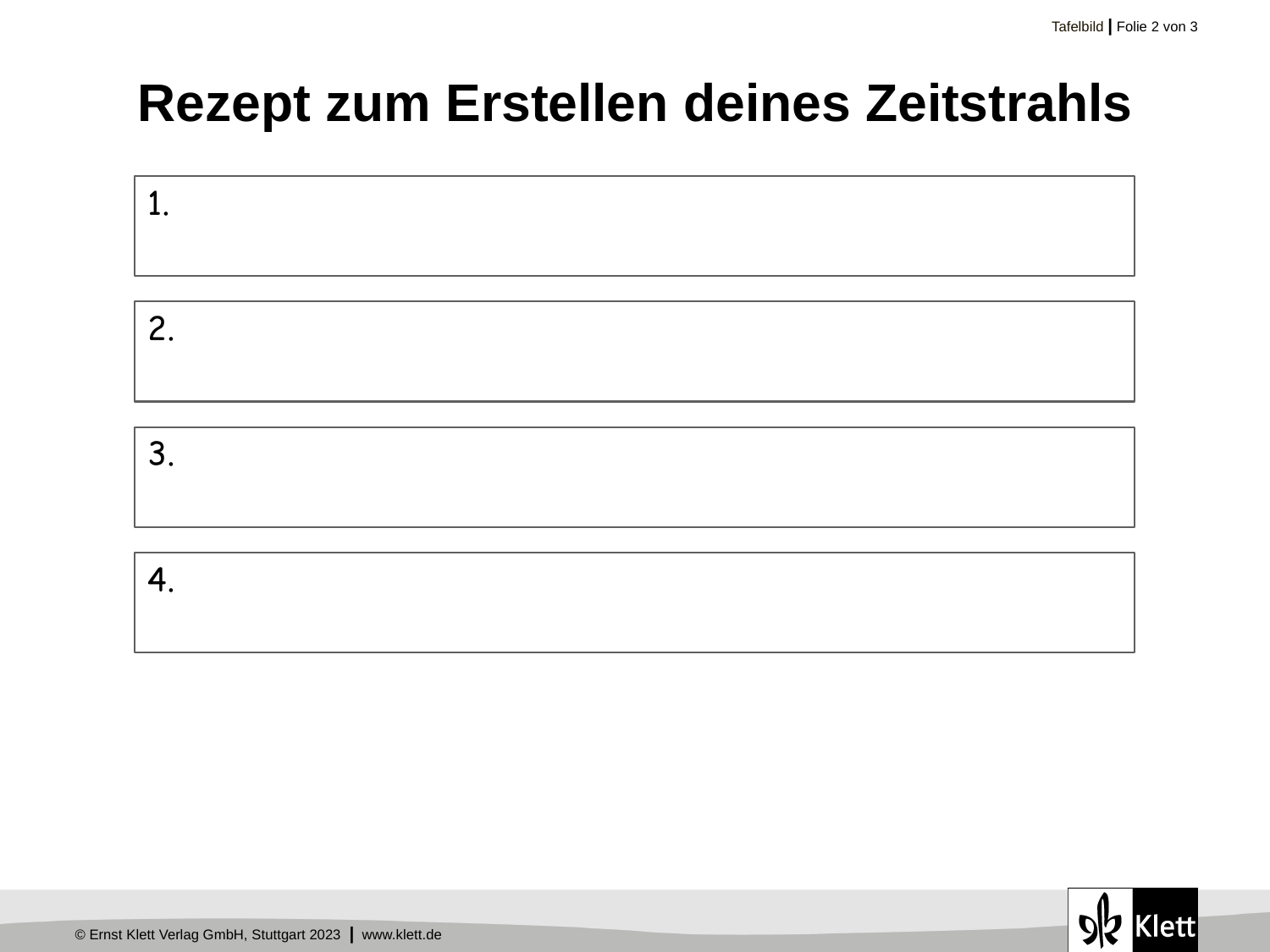

# Rezept zum Erstellen deines Zeitstrahls
1.
2.
3.
4.